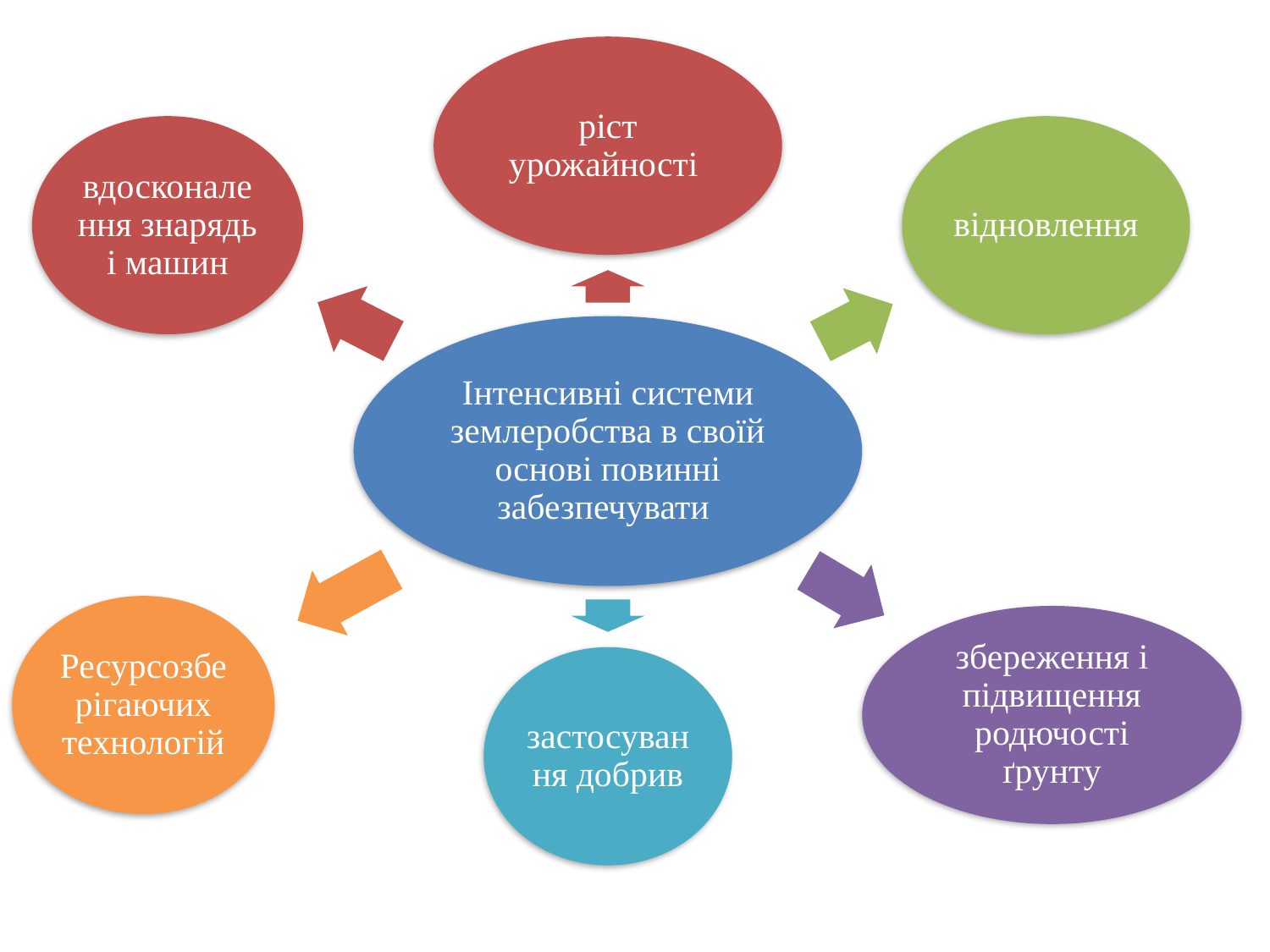

Інтенсивні системи землеробства в своїй основі повинні забезпечувати

ріст урожайності

відновлення

збереження і підвищення родючості ґрунту

застосування добрив

Ресурсозберігаючих технологій

вдосконалення знарядь і машин